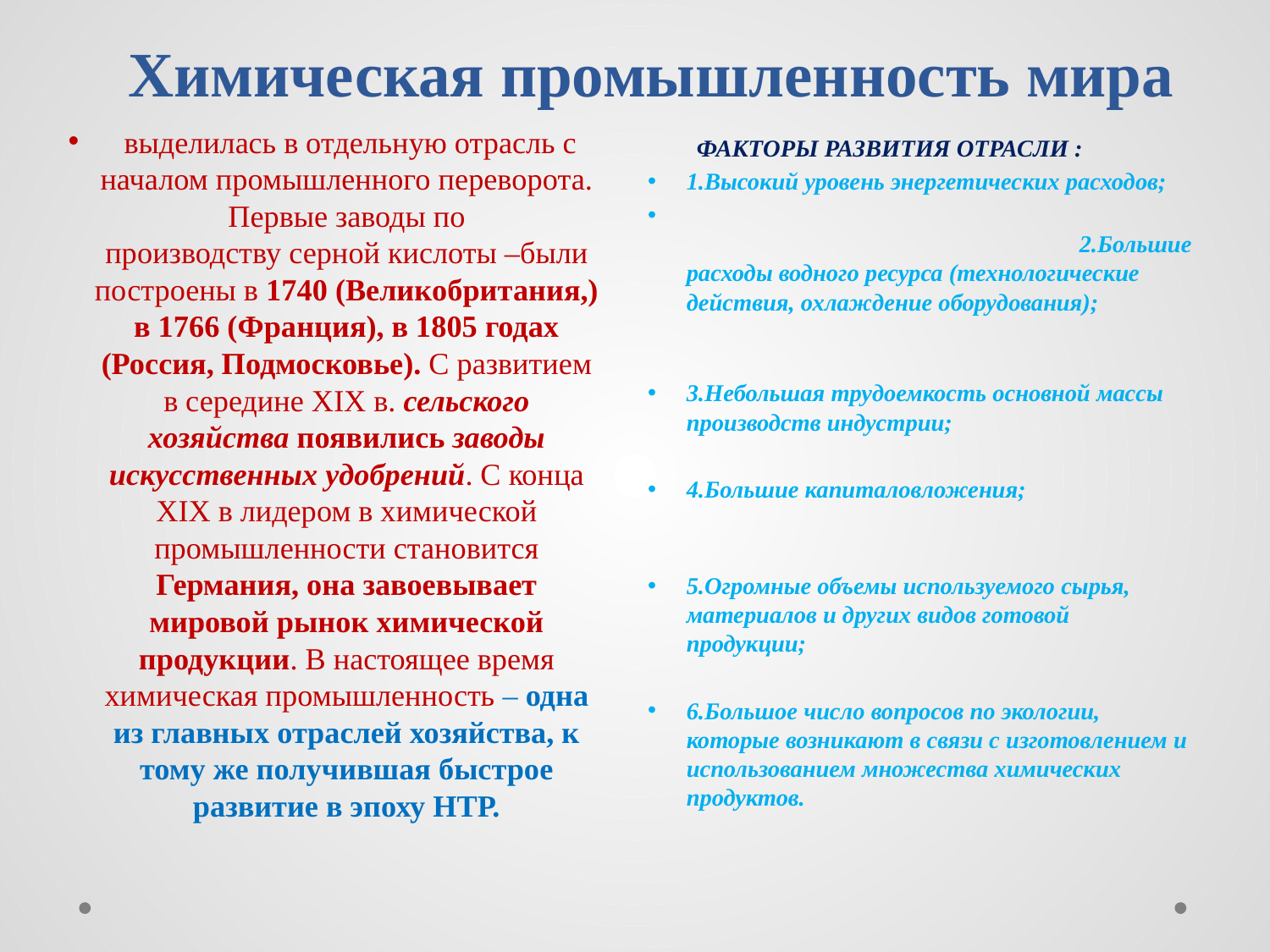

# Химическая промышленность мира
 выделилась в отдельную отрасль с началом промышленного переворота. Первые заводы по производству серной кислоты –были построены в 1740 (Великобритания,) в 1766 (Франция), в 1805 годах (Россия, Подмосковье). С развитием в середине XIX в. сельского хозяйства появились заводы искусственных удобрений. С конца XIX в лидером в химической промышленности становится Германия, она завоевывает мировой рынок химической продукции. В настоящее время химическая промышленность – одна из главных отраслей хозяйства, к тому же получившая быстрое развитие в эпоху НТР.

        ФАКТОРЫ РАЗВИТИЯ ОТРАСЛИ :
1.Высокий уровень энергетических расходов;
                                                                                                                                                   2.Большие расходы водного ресурса (технологические действия, охлаждение оборудования);
3.Небольшая трудоемкость основной массы производств индустрии;

4.Большие капиталовложения;

5.Огромные объемы используемого сырья, материалов и других видов готовой продукции;

6.Большое число вопросов по экологии, которые возникают в связи с изготовлением и использованием множества химических продуктов.